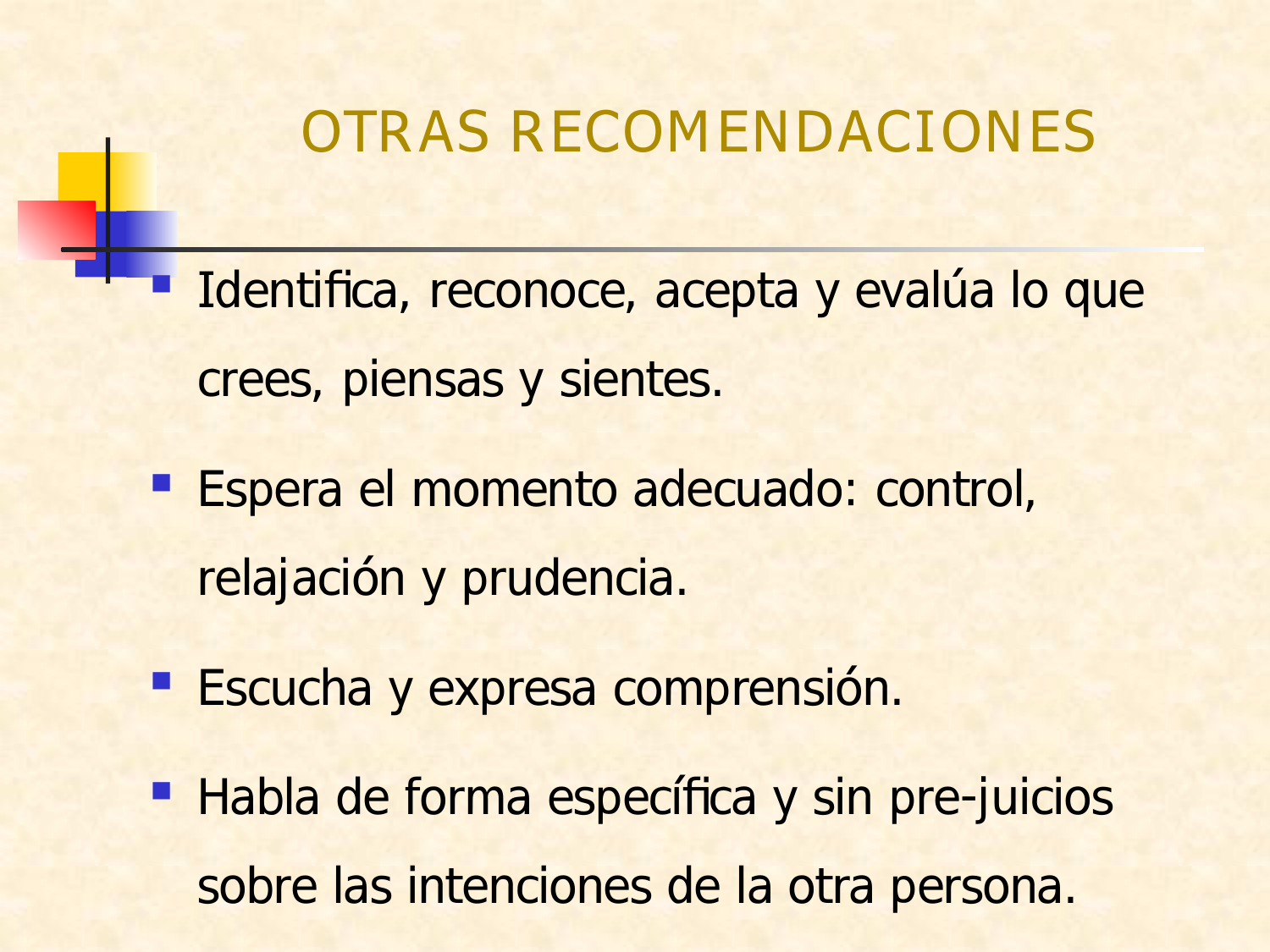

# OTRAS RECOMENDACIONES
Identifica, reconoce, acepta y evalúa lo que crees, piensas y sientes.
Espera el momento adecuado: control, relajación y prudencia.
Escucha y expresa comprensión.
Habla de forma específica y sin pre-juicios sobre las intenciones de la otra persona.